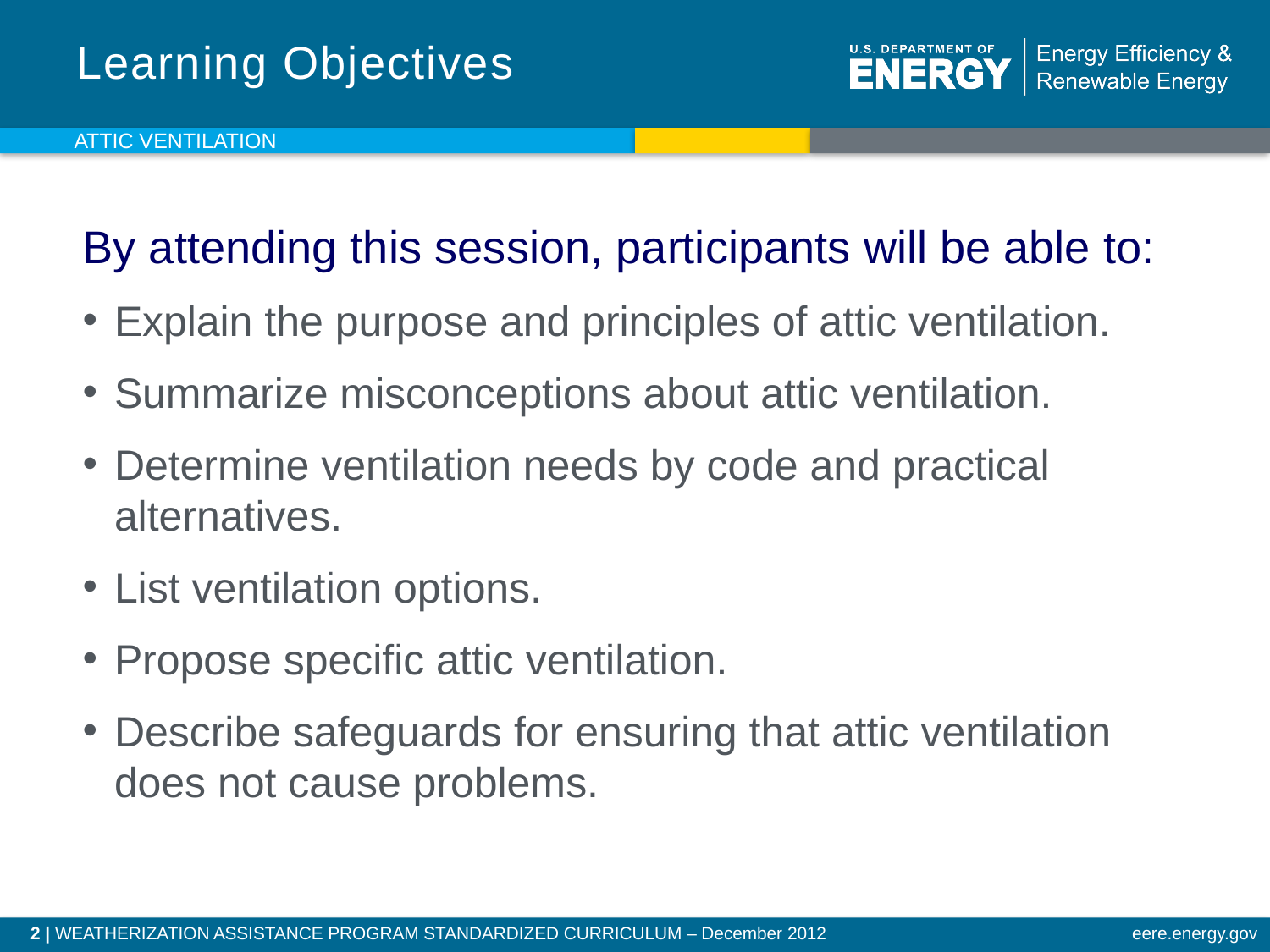

Learning Objectives
Attic Ventilation
By attending this session, participants will be able to:
Explain the purpose and principles of attic ventilation.
Summarize misconceptions about attic ventilation.
Determine ventilation needs by code and practical alternatives.
List ventilation options.
Propose specific attic ventilation.
Describe safeguards for ensuring that attic ventilation does not cause problems.